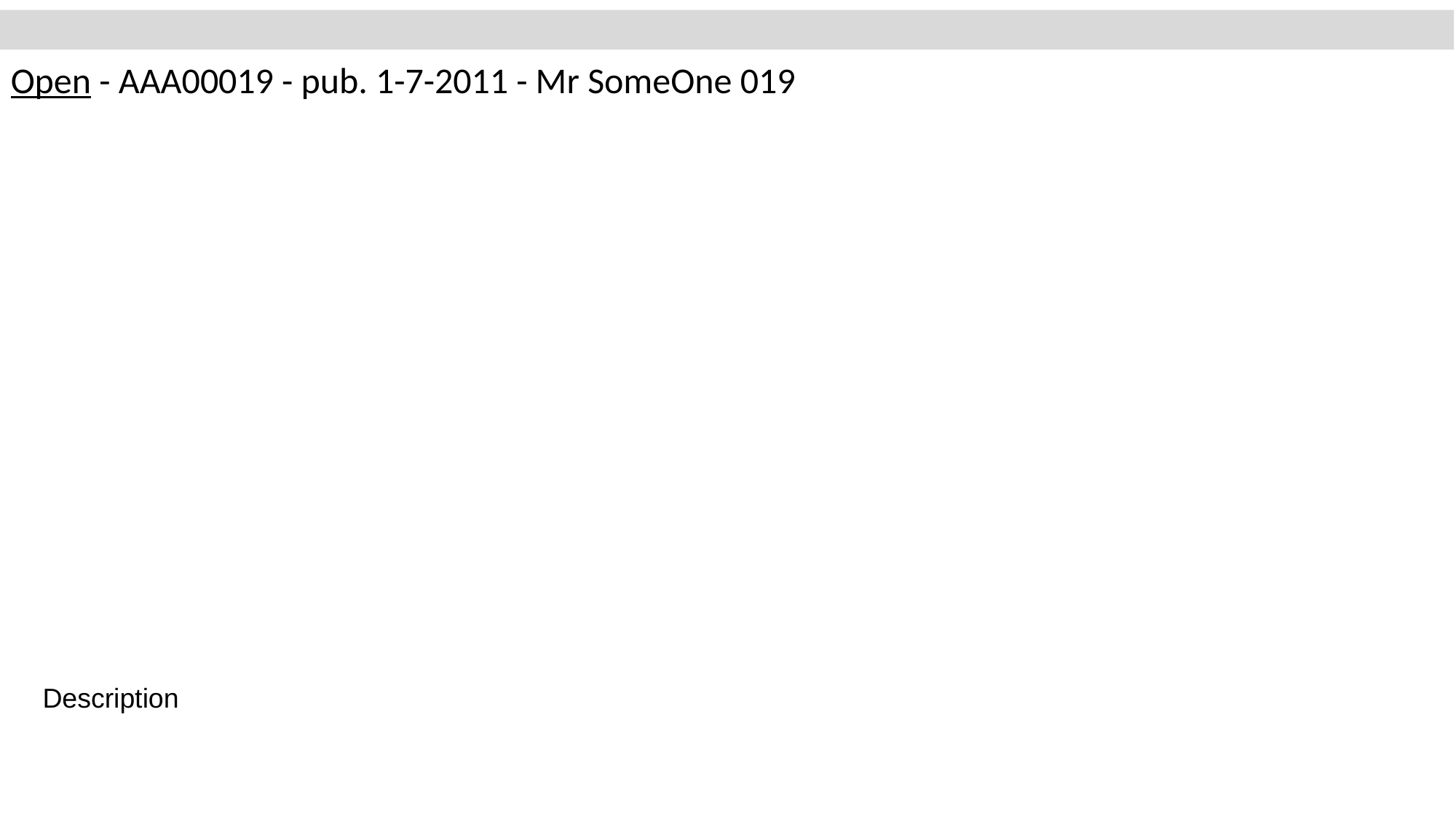

Open - AAA00019 - pub. 1-7-2011 - Mr SomeOne 019
Description